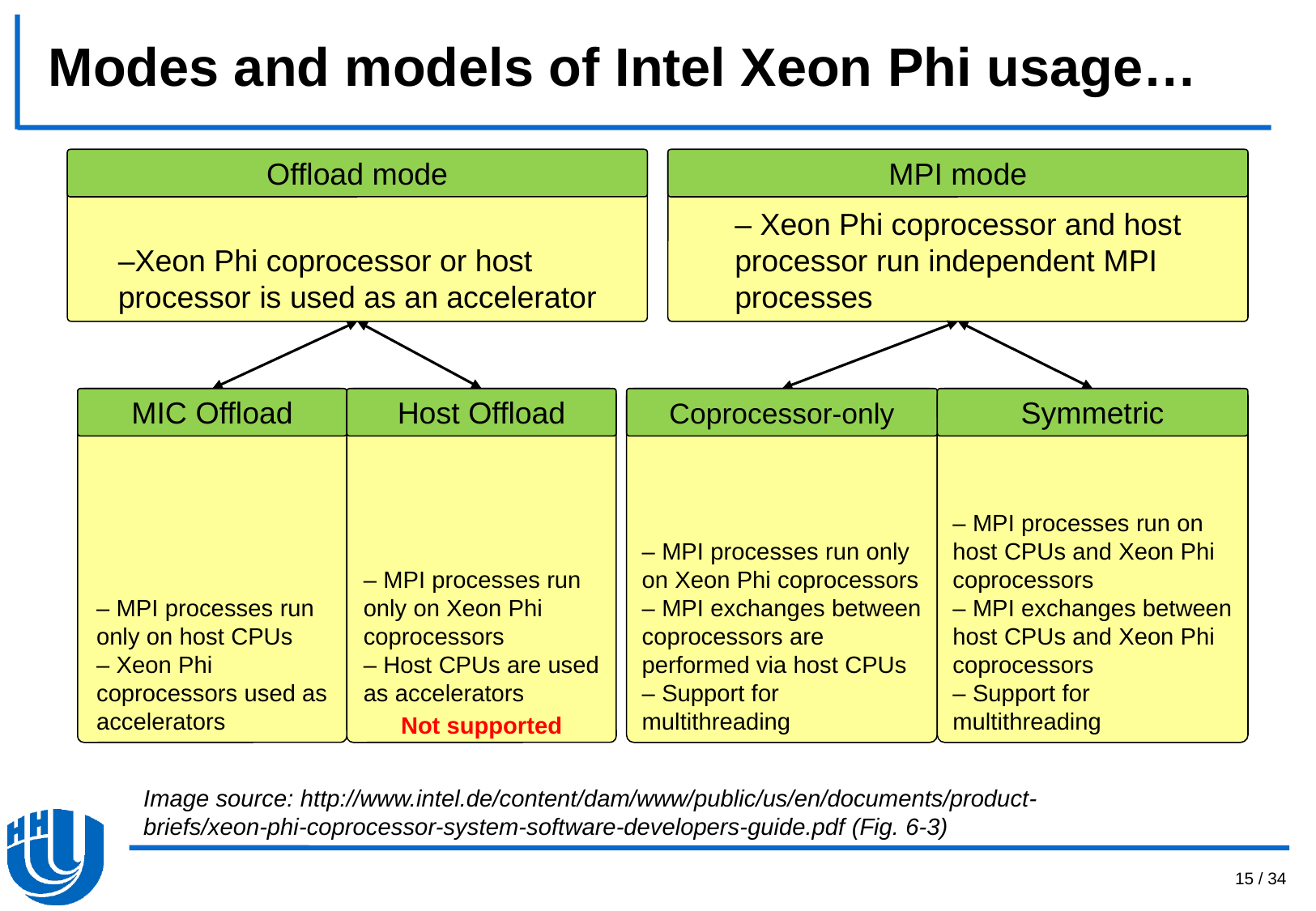

# Modes and models of Intel Xeon Phi usage…
–Xeon Phi coprocessor or host processor is used as an accelerator
Offload mode
– Xeon Phi coprocessor and host processor run independent MPI processes
MPI mode
MIC Offload
Host Offload
Coprocessor-only
Symmetric
– MPI processes run only on host CPUs
– Xeon Phi coprocessors used as accelerators
– MPI processes run only on Xeon Phi coprocessors
– Host CPUs are used as accelerators

– MPI processes run only on Xeon Phi coprocessors
– MPI exchanges between coprocessors are performed via host CPUs
– Support for multithreading
– MPI processes run on host CPUs and Xeon Phi coprocessors
– MPI exchanges between host CPUs and Xeon Phi coprocessors
– Support for multithreading
Not supported
Image source: http://www.intel.de/content/dam/www/public/us/en/documents/product-briefs/xeon-phi-coprocessor-system-software-developers-guide.pdf (Fig. 6-3)
15